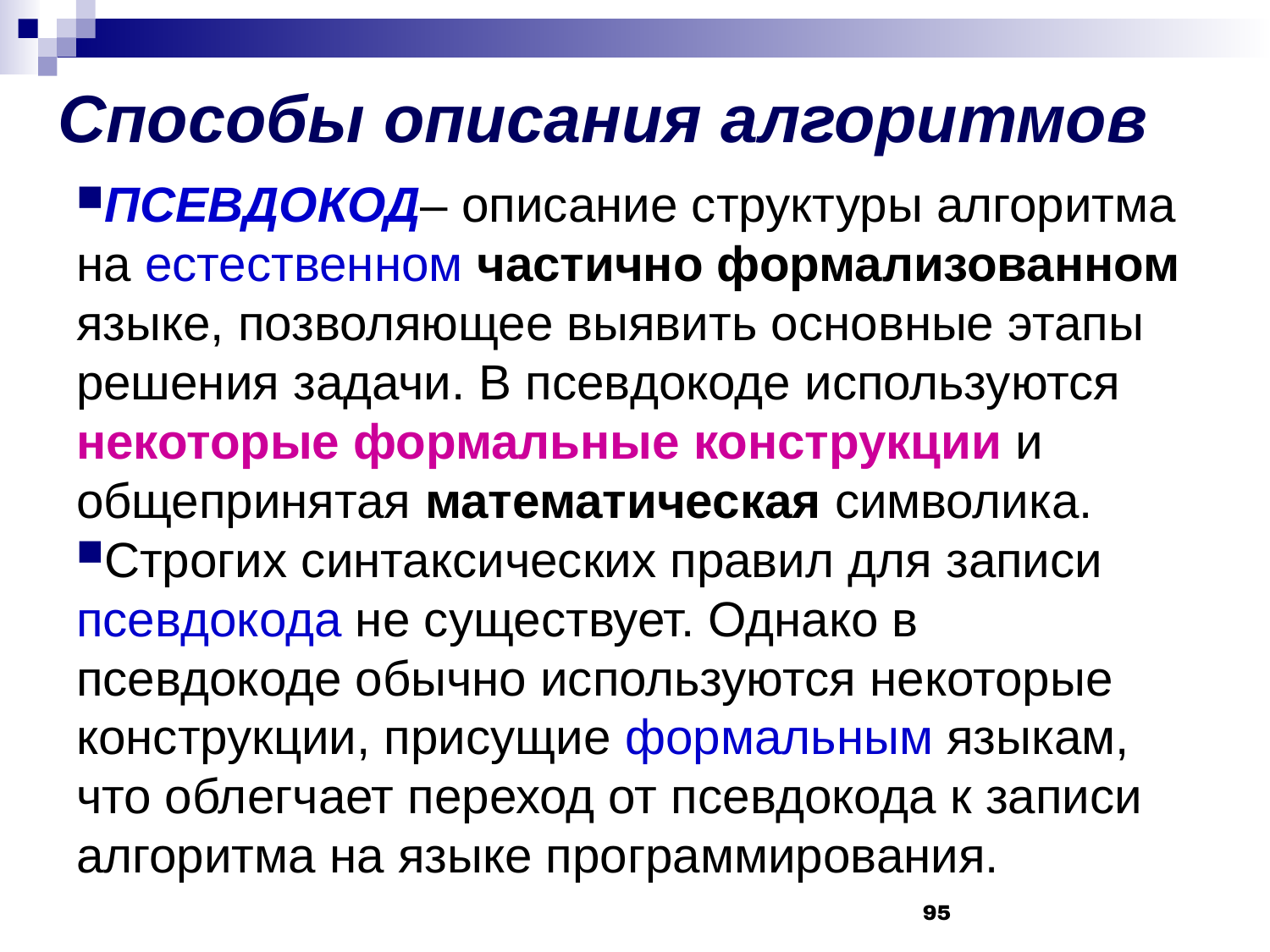

# Способы описания алгоритмов
ПСЕВДОКОД– описание структуры алгоритма на естественном частично формализованном языке, позволяющее выявить основные этапы решения задачи. В псевдокоде используются некоторые формальные конструкции и общепринятая математи­ческая символика.
Строгих синтаксических правил для записи псевдокода не существует. Однако в псевдокоде обычно используются некоторые конструкции, присущие формальным языкам, что облегчает переход от псевдокода к записи алгоритма на языке программирования.

95